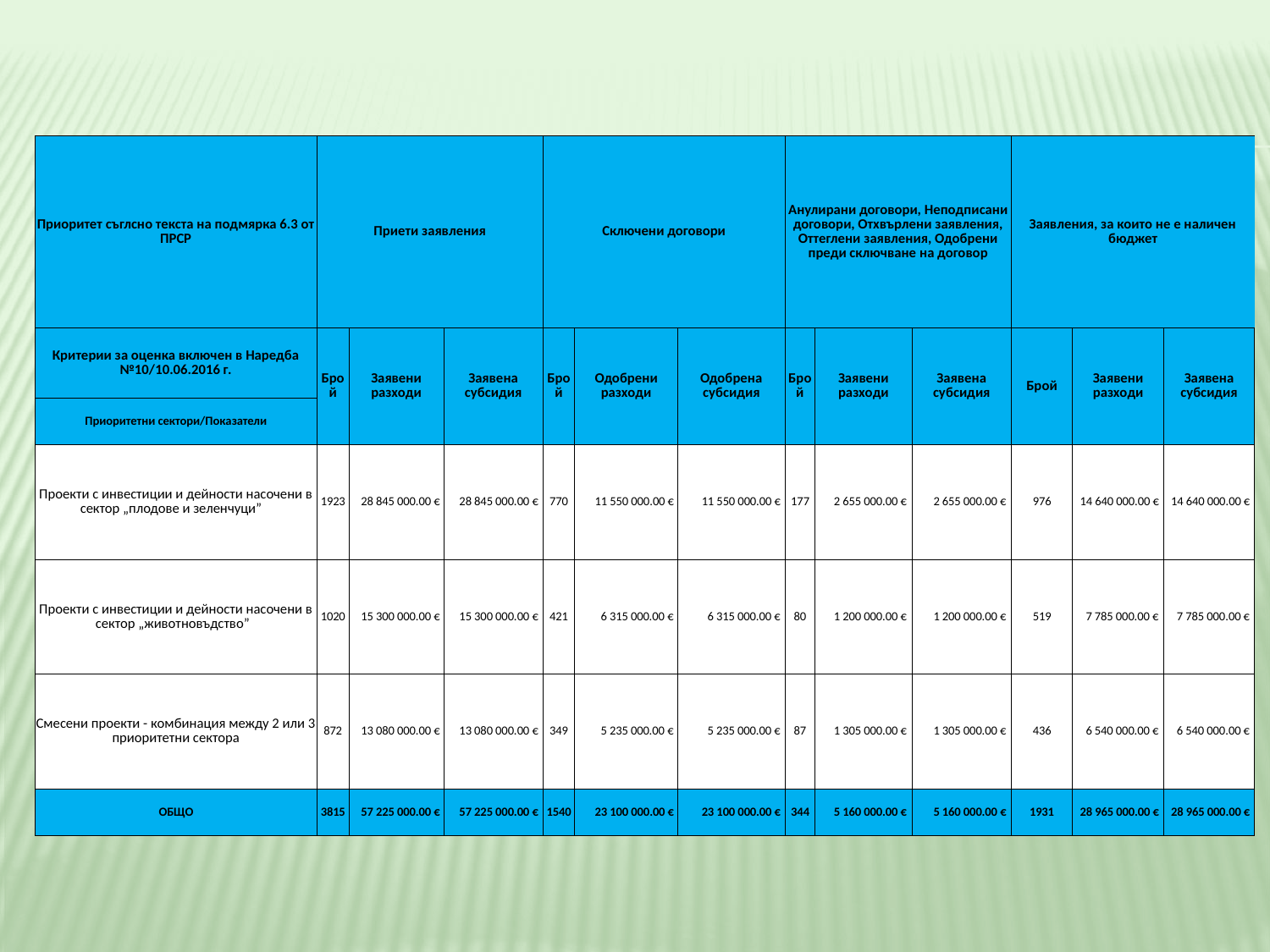

| Приоритет съглсно текста на подмярка 6.3 от ПРСР | Приети заявления |  |  | Сключени договори |  |  | Анулирани договори, Неподписани договори, Отхвърлени заявления, Оттеглени заявления, Одобрени преди сключване на договор |  |  | Заявления, за които не е наличен бюджет |  |  |
| --- | --- | --- | --- | --- | --- | --- | --- | --- | --- | --- | --- | --- |
| Критерии за оценка включен в Наредба №10/10.06.2016 г. | Брой | Заявени разходи | Заявена субсидия | Брой | Одобрени разходи | Одобрена субсидия | Брой | Заявени разходи | Заявена субсидия | Брой | Заявени разходи | Заявена субсидия |
| Приоритетни сектори/Показатели |  |  |  |  |  |  |  |  |  |  |  |  |
| Проекти с инвестиции и дейности насочени в сектор „плодове и зеленчуци” | 1923 | 28 845 000.00 € | 28 845 000.00 € | 770 | 11 550 000.00 € | 11 550 000.00 € | 177 | 2 655 000.00 € | 2 655 000.00 € | 976 | 14 640 000.00 € | 14 640 000.00 € |
| Проекти с инвестиции и дейности насочени в сектор „животновъдство” | 1020 | 15 300 000.00 € | 15 300 000.00 € | 421 | 6 315 000.00 € | 6 315 000.00 € | 80 | 1 200 000.00 € | 1 200 000.00 € | 519 | 7 785 000.00 € | 7 785 000.00 € |
| Смесени проекти - комбинация между 2 или 3 приоритетни сектора | 872 | 13 080 000.00 € | 13 080 000.00 € | 349 | 5 235 000.00 € | 5 235 000.00 € | 87 | 1 305 000.00 € | 1 305 000.00 € | 436 | 6 540 000.00 € | 6 540 000.00 € |
| ОБЩО | 3815 | 57 225 000.00 € | 57 225 000.00 € | 1540 | 23 100 000.00 € | 23 100 000.00 € | 344 | 5 160 000.00 € | 5 160 000.00 € | 1931 | 28 965 000.00 € | 28 965 000.00 € |